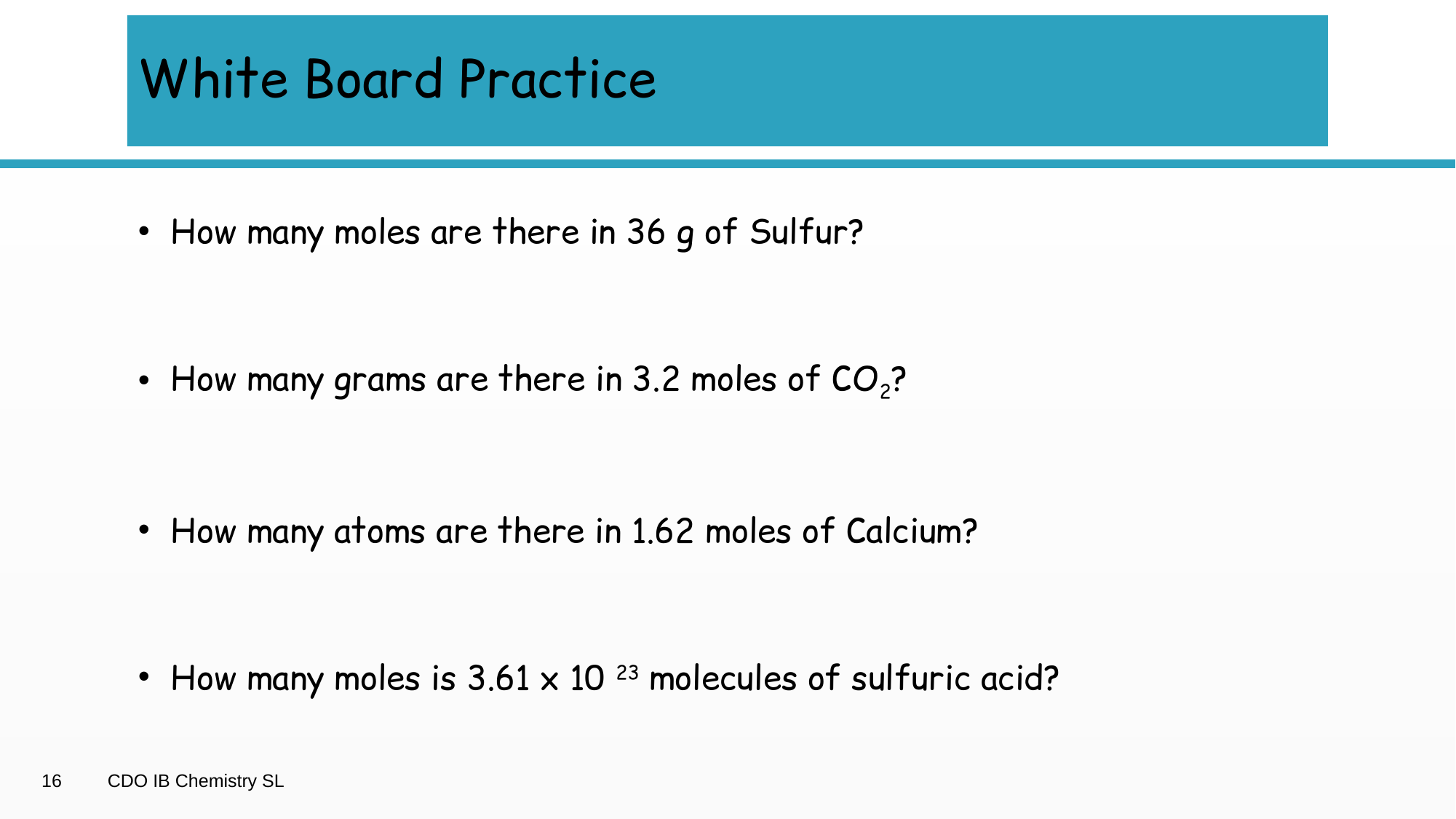

# White Board Practice
How many moles are there in 36 g of Sulfur?

How many grams are there in 3.2 moles of CO2?

How many atoms are there in 1.62 moles of Calcium?

How many moles is 3.61 x 10 23 molecules of sulfuric acid?
16
CDO IB Chemistry SL